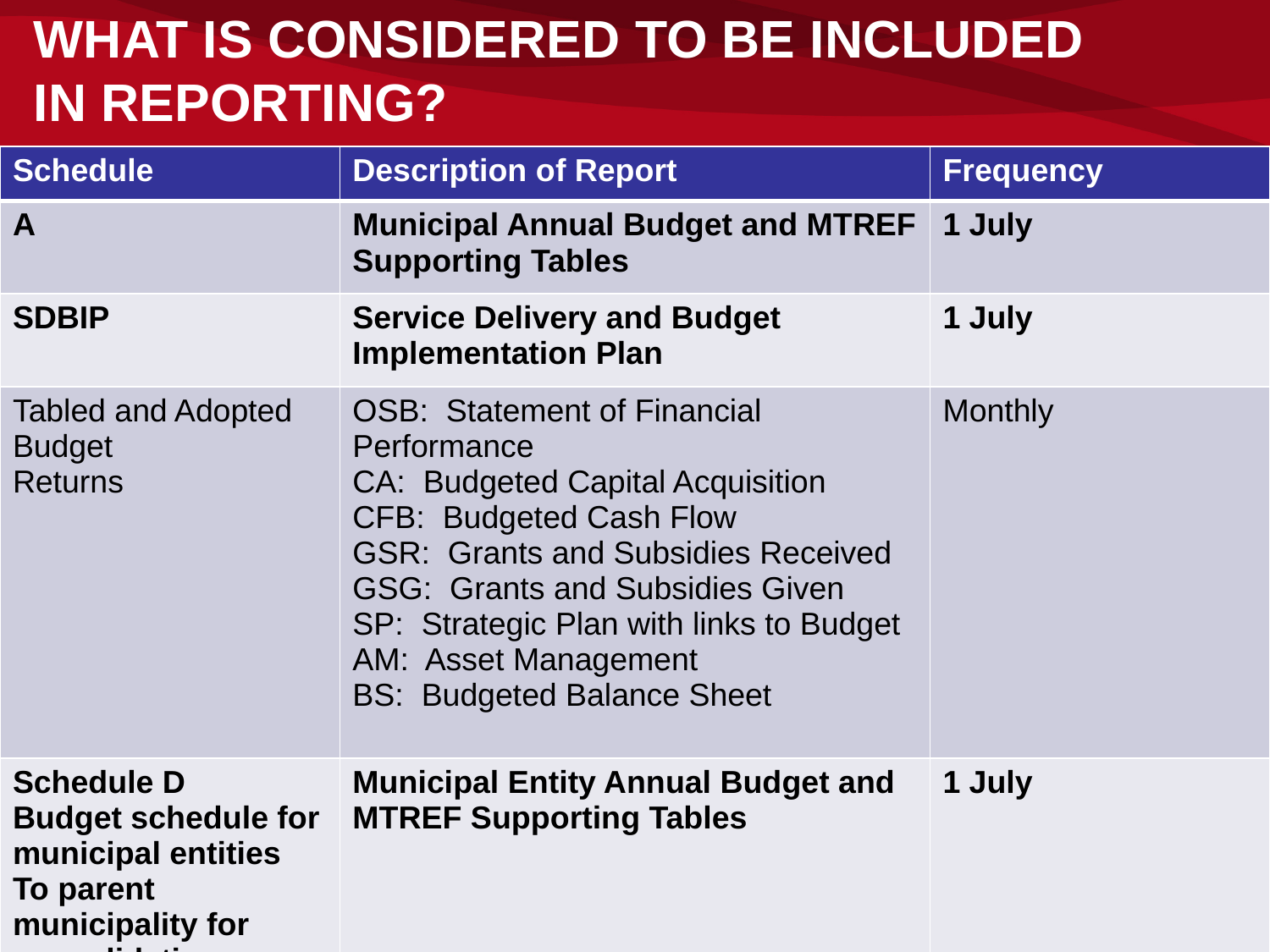

# WHAT IS CONSIDERED TO BE INCLUDED IN REPORTING?
| Schedule | Description of Report | Frequency |
| --- | --- | --- |
| A | Municipal Annual Budget and MTREF Supporting Tables | 1 July |
| SDBIP | Service Delivery and Budget Implementation Plan | 1 July |
| Tabled and Adopted Budget Returns | OSB: Statement of Financial Performance CA: Budgeted Capital Acquisition CFB: Budgeted Cash Flow GSR: Grants and Subsidies Received GSG: Grants and Subsidies Given SP: Strategic Plan with links to Budget AM: Asset Management BS: Budgeted Balance Sheet | Monthly |
| Schedule D Budget schedule for municipal entities To parent municipality for consolidation To National Treasury | Municipal Entity Annual Budget and MTREF Supporting Tables | 1 July |

9